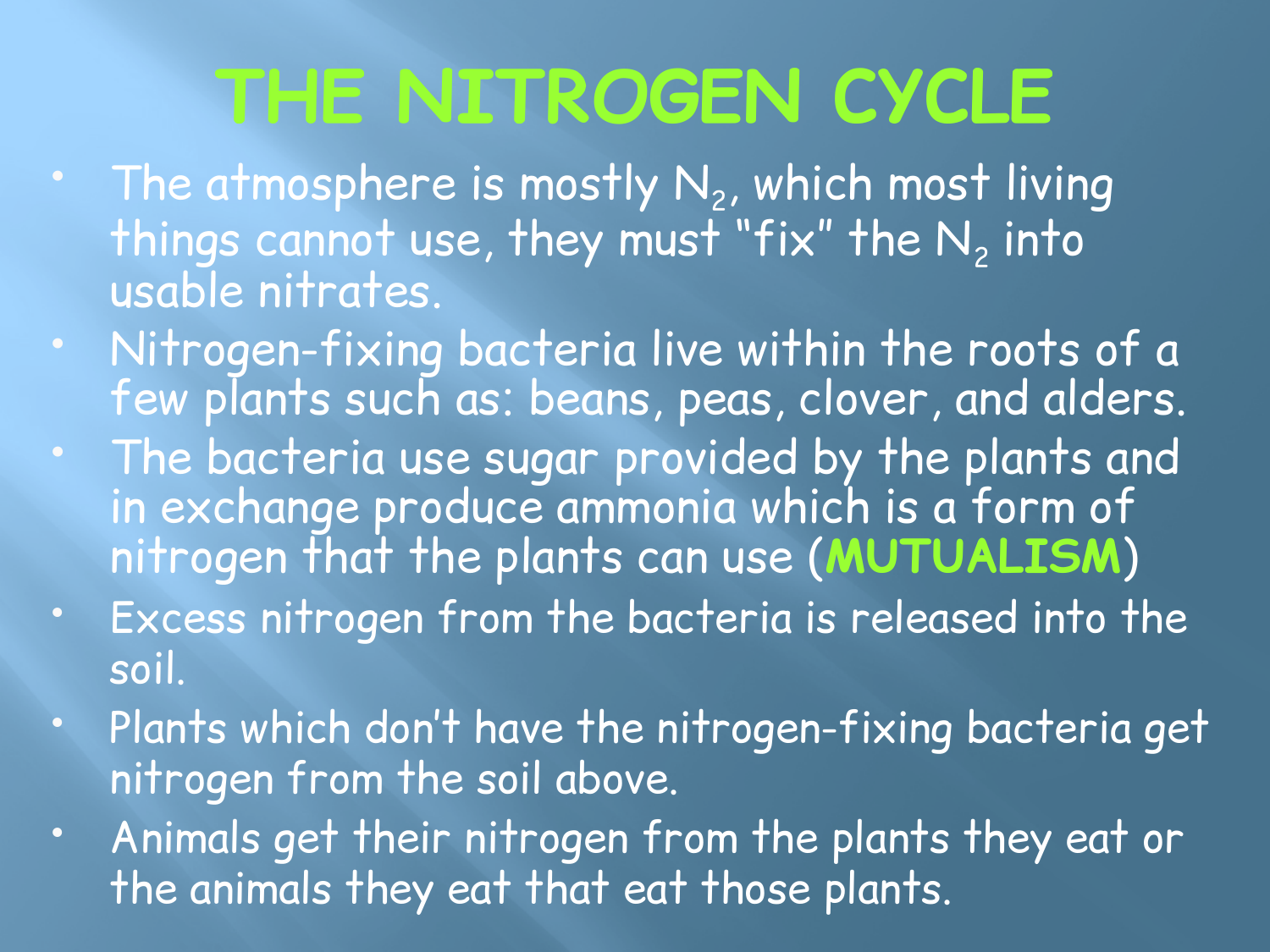

# THE NITROGEN CYCLE
The atmosphere is mostly N2, which most living things cannot use, they must “fix” the N2 into usable nitrates.
Nitrogen-fixing bacteria live within the roots of a few plants such as: beans, peas, clover, and alders.
The bacteria use sugar provided by the plants and in exchange produce ammonia which is a form of nitrogen that the plants can use (MUTUALISM)
Excess nitrogen from the bacteria is released into the soil.
Plants which don’t have the nitrogen-fixing bacteria get nitrogen from the soil above.
Animals get their nitrogen from the plants they eat or the animals they eat that eat those plants.